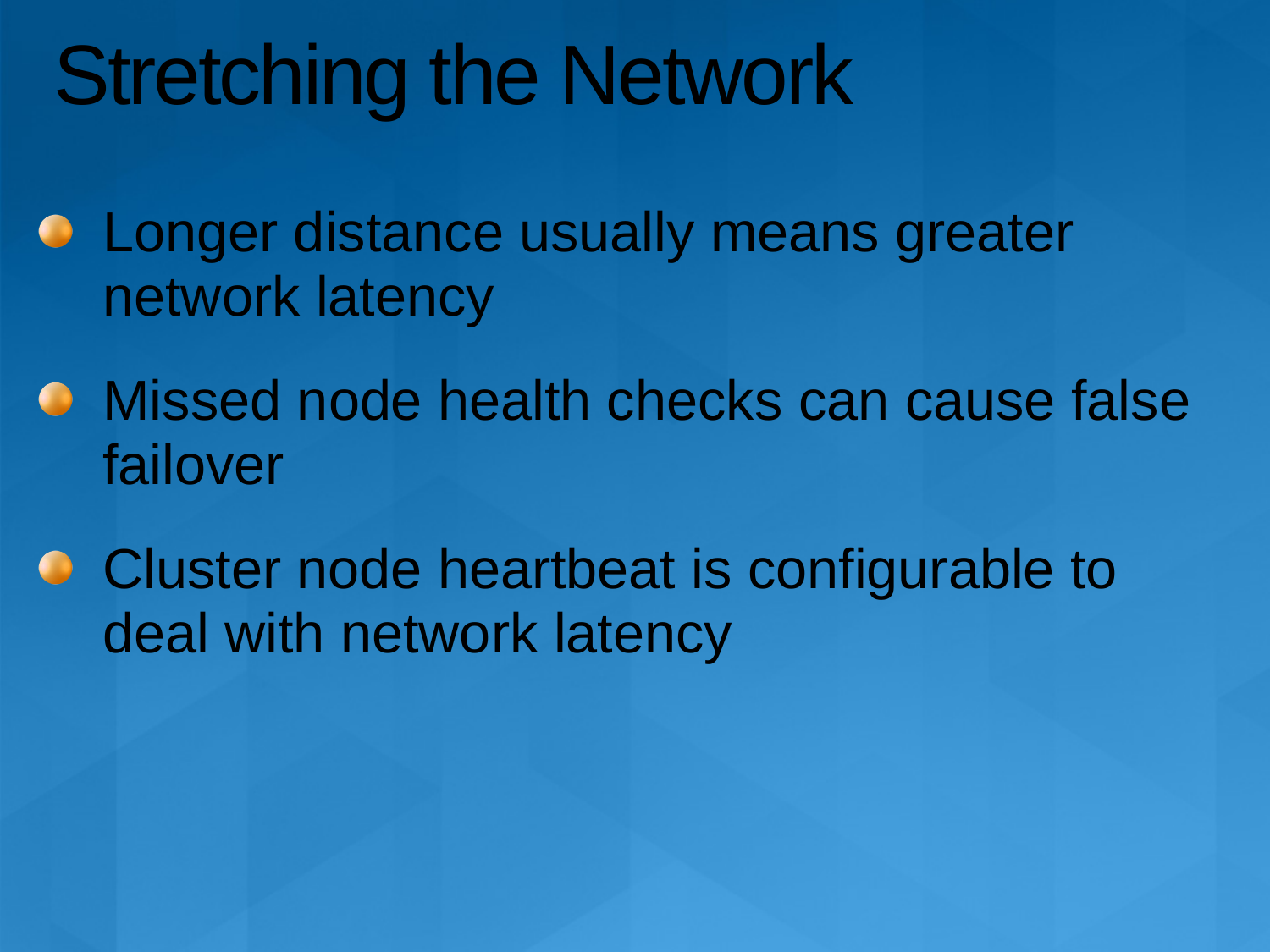

# Stretching the Network
Longer distance usually means greater network latency

Missed node health checks can cause false failover

Cluster node heartbeat is configurable to deal with network latency